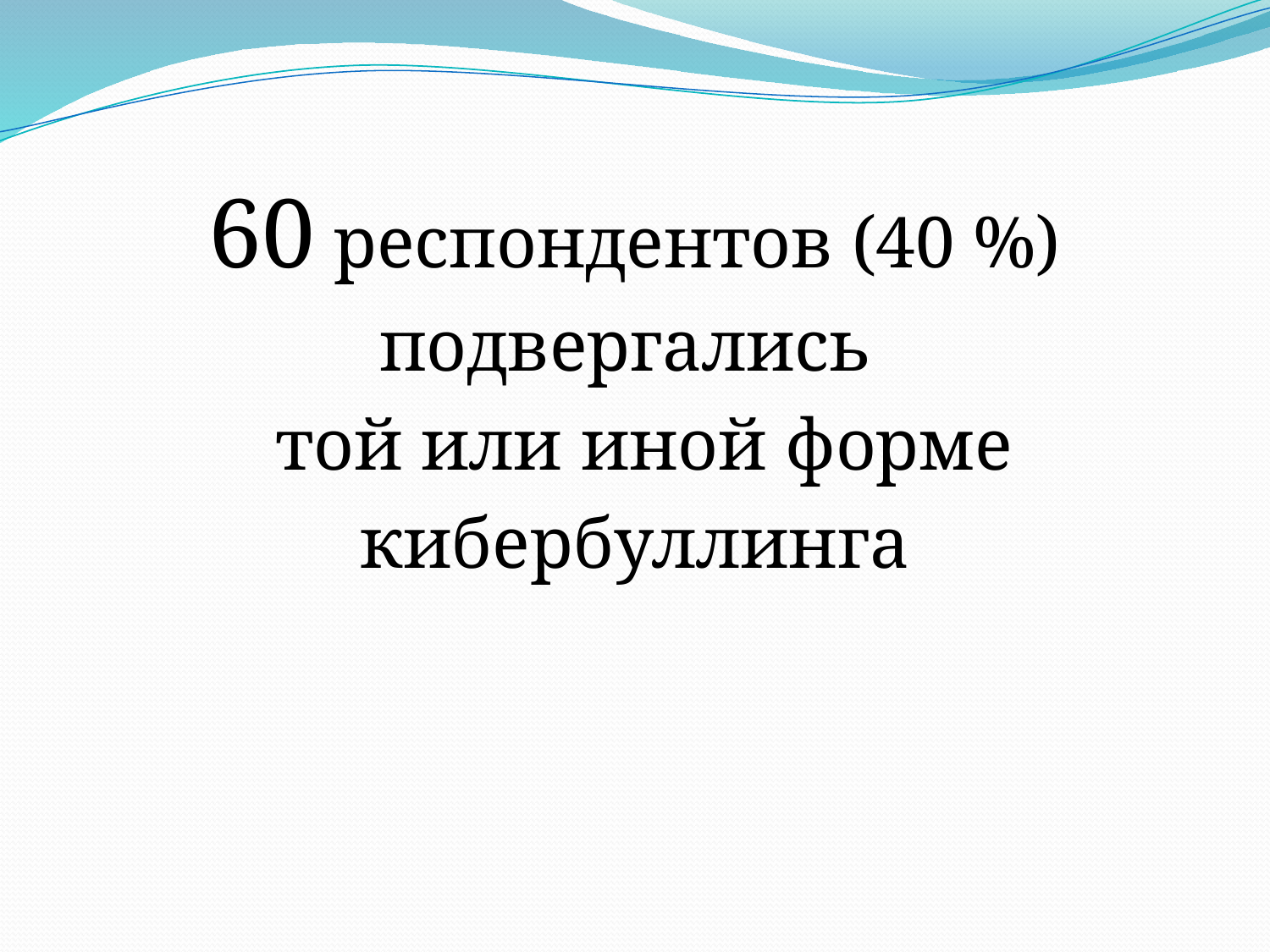

60 респондентов (40 %)
подвергались
 той или иной форме
кибербуллинга